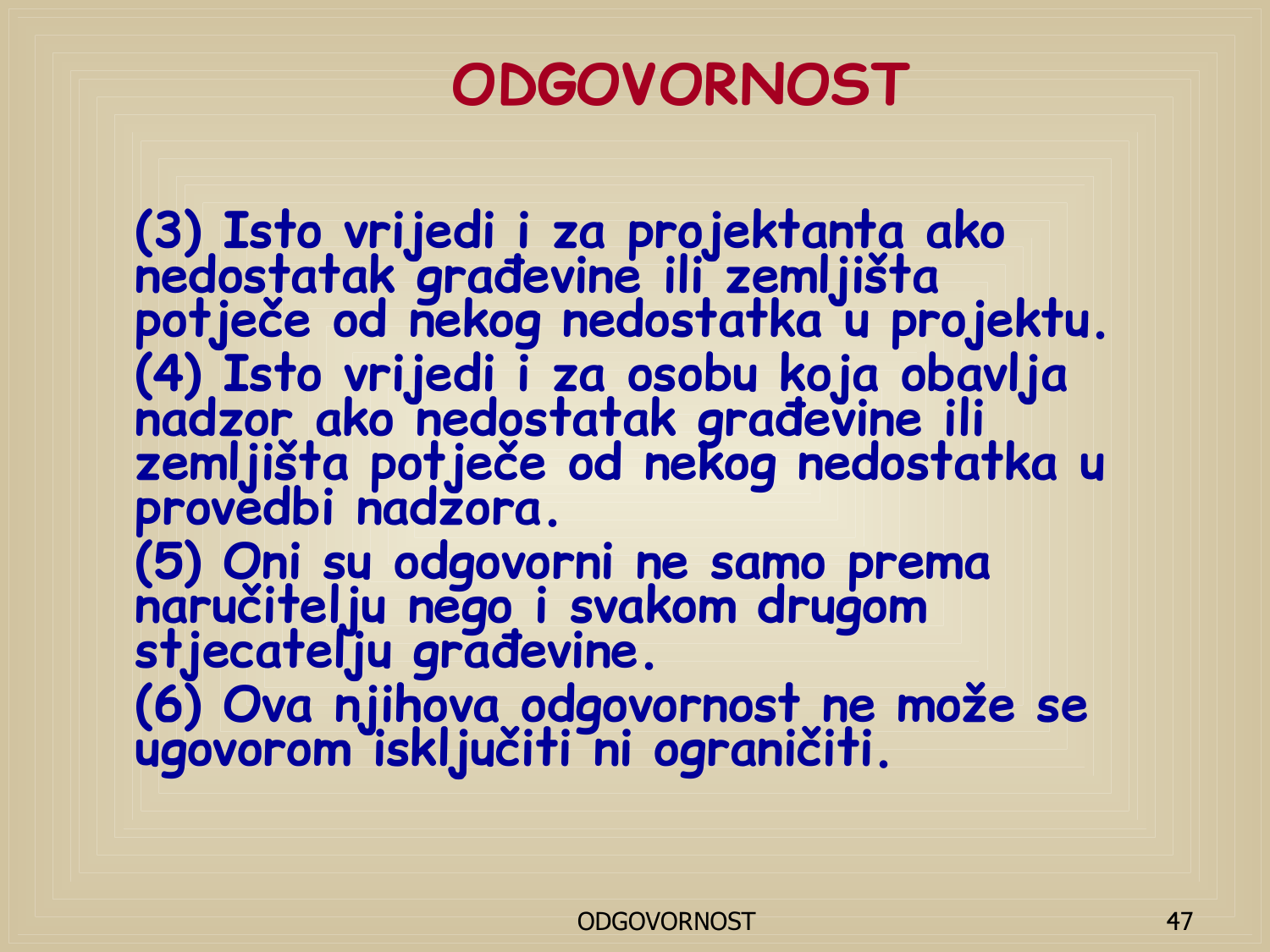

# ODGOVORNOST
(3) Isto vrijedi i za projektanta ako nedostatak građevine ili zemljišta potječe od nekog nedostatka u projektu.
(4) Isto vrijedi i za osobu koja obavlja nadzor ako nedostatak građevine ili zemljišta potječe od nekog nedostatka u provedbi nadzora.
(5) Oni su odgovorni ne samo prema naručitelju nego i svakom drugom stjecatelju građevine.
(6) Ova njihova odgovornost ne može se ugovorom isključiti ni ograničiti.
ODGOVORNOST
47